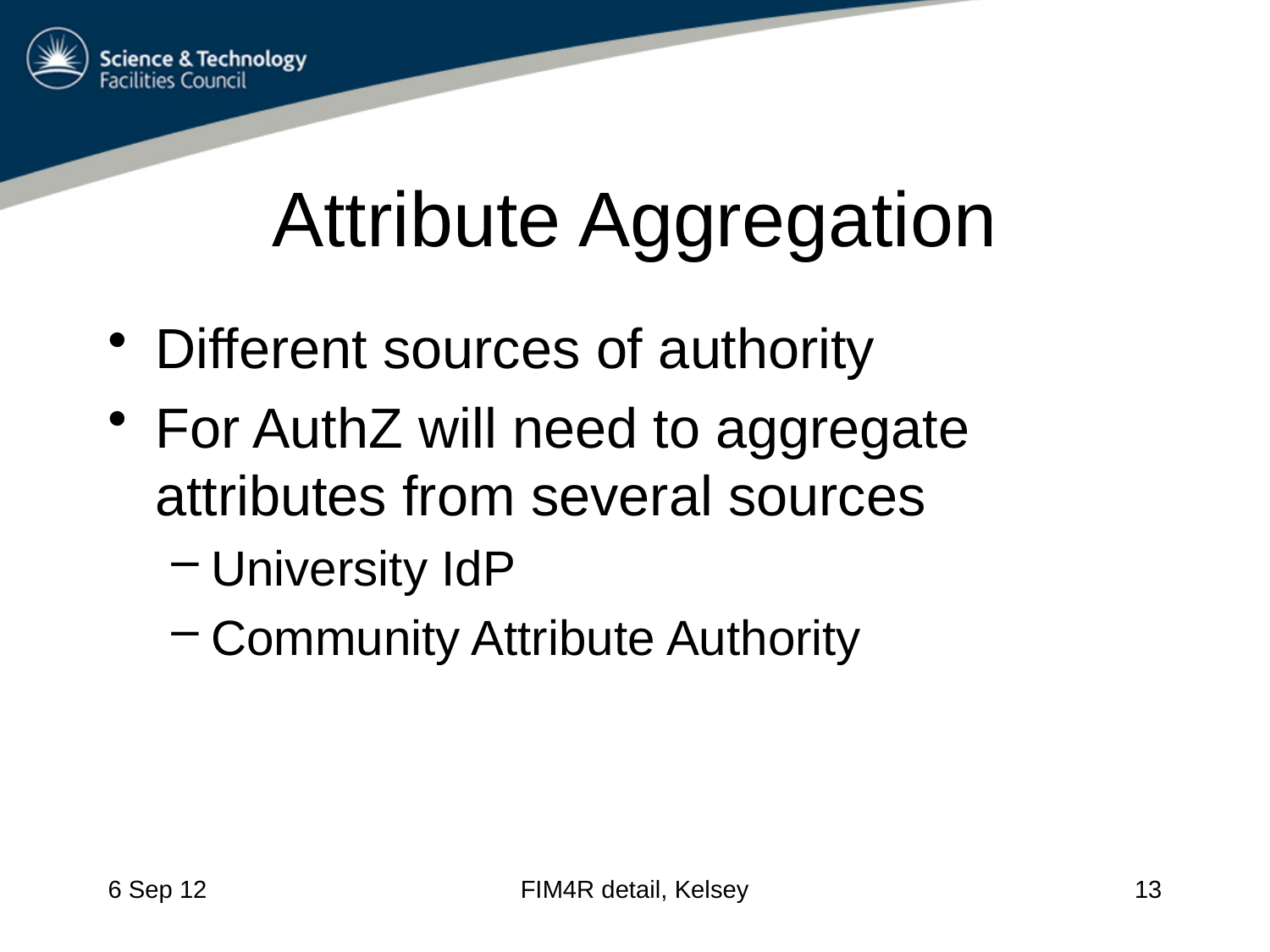

# Attribute Aggregation
Different sources of authority
For AuthZ will need to aggregate attributes from several sources
University IdP
Community Attribute Authority
6 Sep 12
FIM4R detail, Kelsey
13